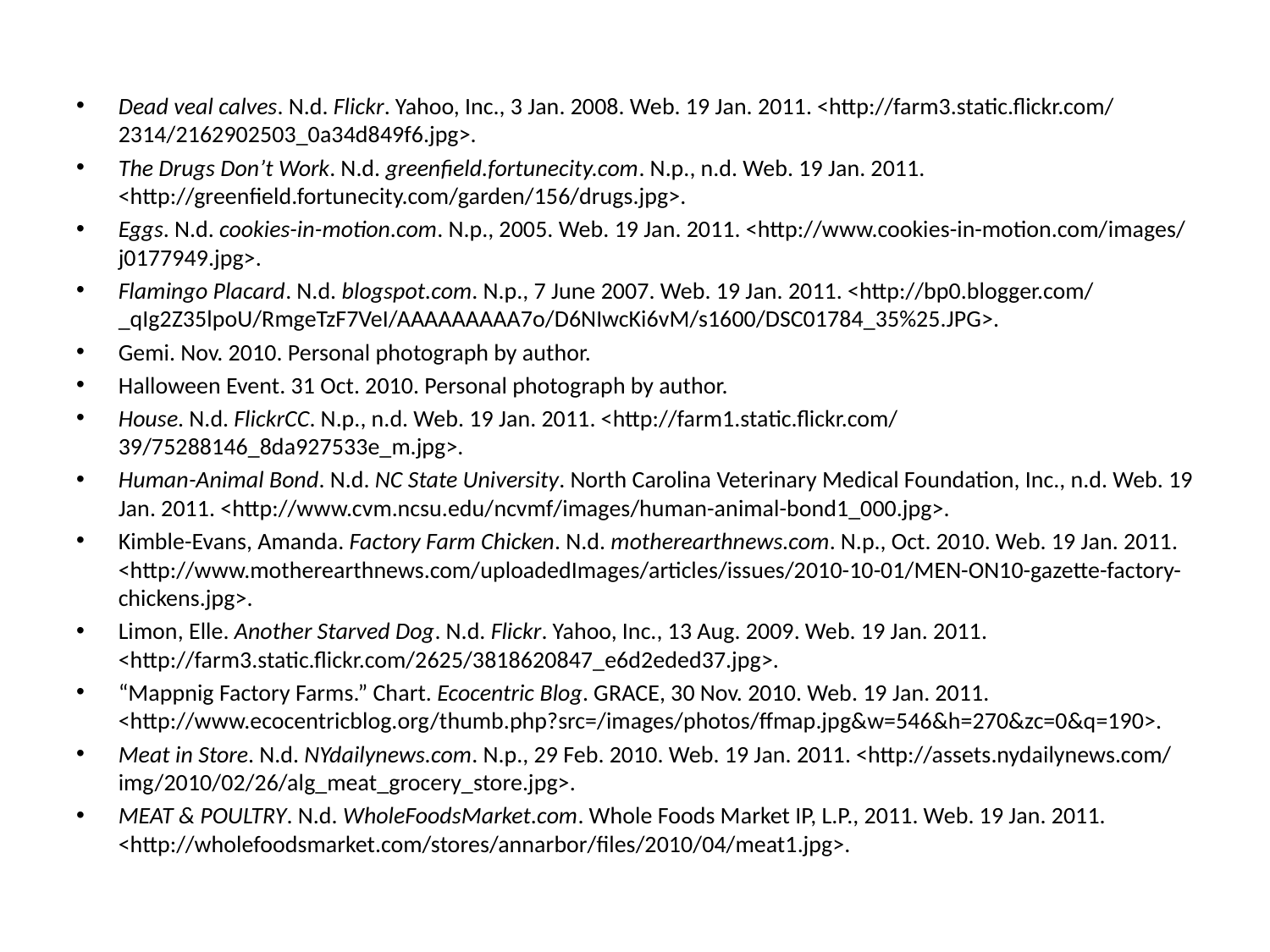

Dead veal calves. N.d. Flickr. Yahoo, Inc., 3 Jan. 2008. Web. 19 Jan. 2011. <http://farm3.static.flickr.com/‌2314/‌2162902503_0a34d849f6.jpg>.
The Drugs Don’t Work. N.d. greenfield.fortunecity.com. N.p., n.d. Web. 19 Jan. 2011. <http://greenfield.fortunecity.com/‌garden/‌156/‌drugs.jpg>.
Eggs. N.d. cookies-in-motion.com. N.p., 2005. Web. 19 Jan. 2011. <http://www.cookies-in-motion.com/‌images/‌j0177949.jpg>.
Flamingo Placard. N.d. blogspot.com. N.p., 7 June 2007. Web. 19 Jan. 2011. <http://bp0.blogger.com/‌_qIg2Z35lpoU/‌RmgeTzF7VeI/‌AAAAAAAAA7o/‌D6NIwcKi6vM/‌s1600/‌DSC01784_35%25.JPG>.
Gemi. Nov. 2010. Personal photograph by author.
Halloween Event. 31 Oct. 2010. Personal photograph by author.
House. N.d. FlickrCC. N.p., n.d. Web. 19 Jan. 2011. <http://farm1.static.flickr.com/‌39/‌75288146_8da927533e_m.jpg>.
Human-Animal Bond. N.d. NC State University. North Carolina Veterinary Medical Foundation, Inc., n.d. Web. 19 Jan. 2011. <http://www.cvm.ncsu.edu/‌ncvmf/‌images/‌human-animal-bond1_000.jpg>.
Kimble-Evans, Amanda. Factory Farm Chicken. N.d. motherearthnews.com. N.p., Oct. 2010. Web. 19 Jan. 2011. <http://www.motherearthnews.com/‌uploadedImages/‌articles/‌issues/‌2010-10-01/‌MEN-ON10-gazette-factory-chickens.jpg>.
Limon, Elle. Another Starved Dog. N.d. Flickr. Yahoo, Inc., 13 Aug. 2009. Web. 19 Jan. 2011. <http://farm3.static.flickr.com/‌2625/‌3818620847_e6d2eded37.jpg>.
“Mappnig Factory Farms.” Chart. Ecocentric Blog. GRACE, 30 Nov. 2010. Web. 19 Jan. 2011. <http://www.ecocentricblog.org/‌thumb.php?src=/‌images/‌photos/‌ffmap.jpg&w=546&h=270&zc=0&q=190>.
Meat in Store. N.d. NYdailynews.com. N.p., 29 Feb. 2010. Web. 19 Jan. 2011. <http://assets.nydailynews.com/‌img/‌2010/‌02/‌26/‌alg_meat_grocery_store.jpg>.
MEAT & POULTRY. N.d. WholeFoodsMarket.com. Whole Foods Market IP, L.P., 2011. Web. 19 Jan. 2011. <http://wholefoodsmarket.com/‌stores/‌annarbor/‌files/‌2010/‌04/‌meat1.jpg>.